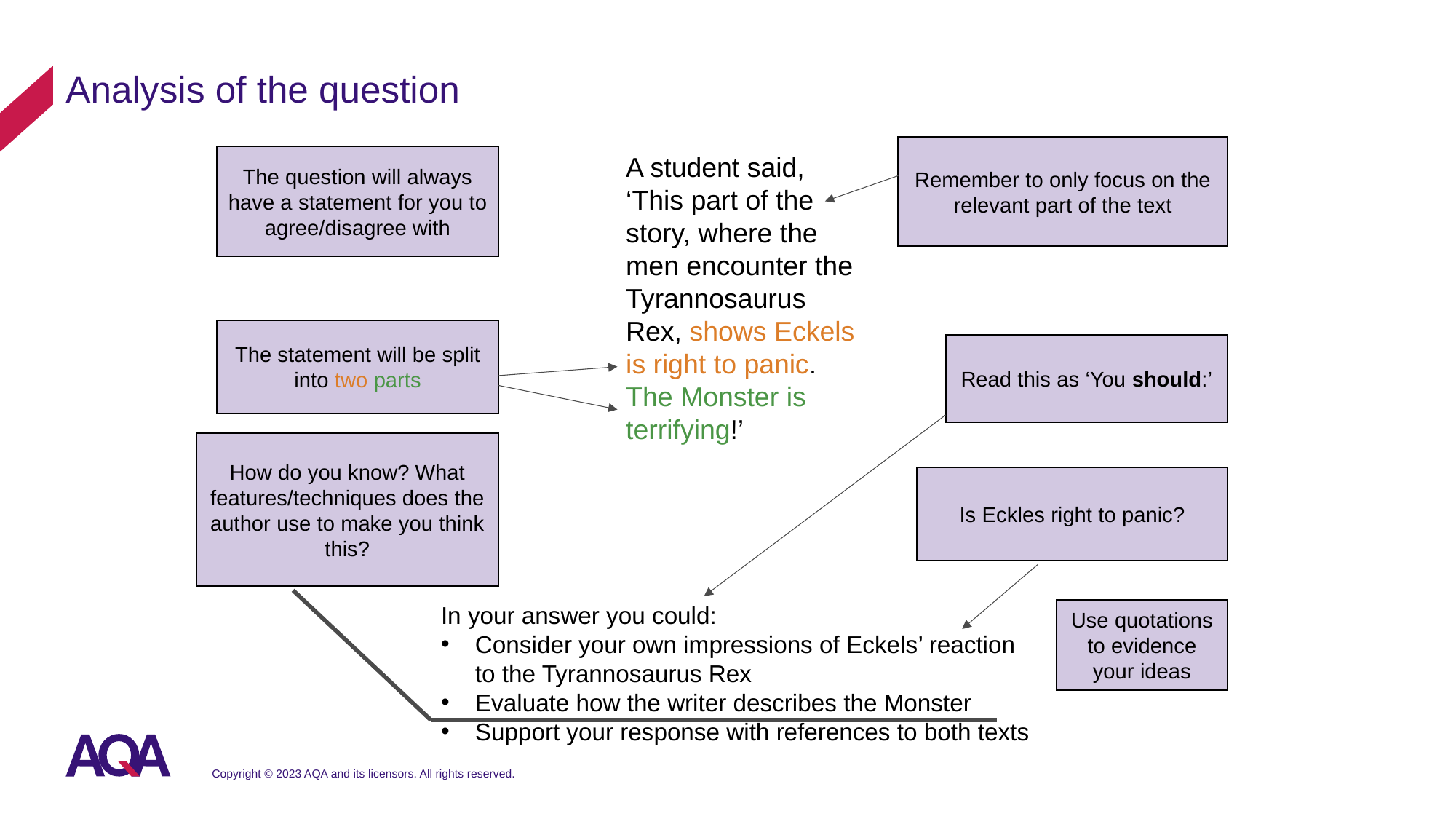

# Analysis of the question
Remember to only focus on the relevant part of the text
The question will always have a statement for you to agree/disagree with
A student said, ‘This part of the story, where the men encounter the Tyrannosaurus Rex, shows Eckels is right to panic. The Monster is terrifying!’

The statement will be split into two parts
Read this as ‘You should:’

How do you know? What features/techniques does the author use to make you think this?
Is Eckles right to panic?
In your answer you could:
Consider your own impressions of Eckels’ reaction to the Tyrannosaurus Rex
Evaluate how the writer describes the Monster
Support your response with references to both texts
Use quotations to evidence your ideas
Copyright © 2023 AQA and its licensors. All rights reserved.